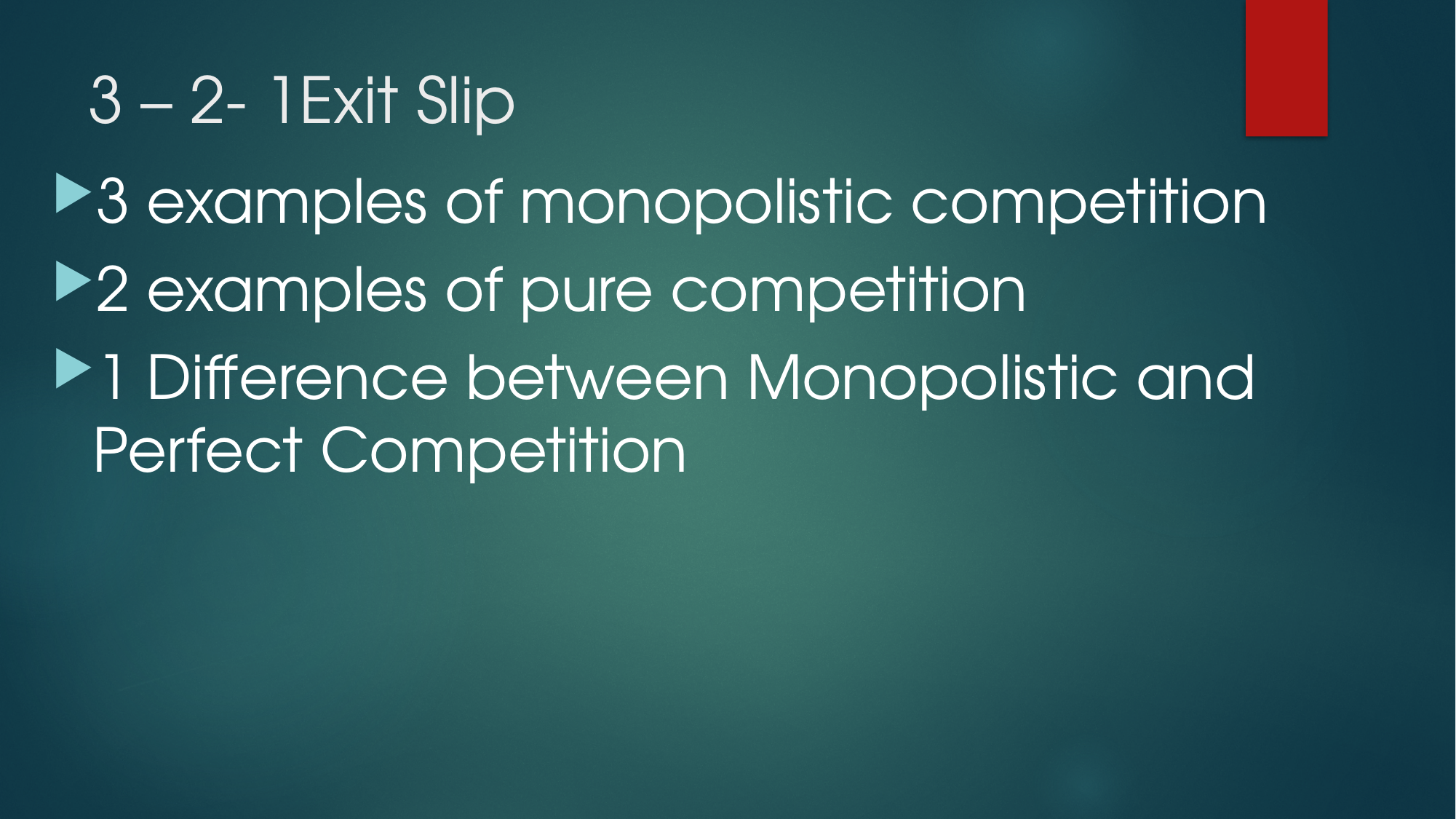

# 3 – 2- 1Exit Slip
3 examples of monopolistic competition
2 examples of pure competition
1 Difference between Monopolistic and Perfect Competition